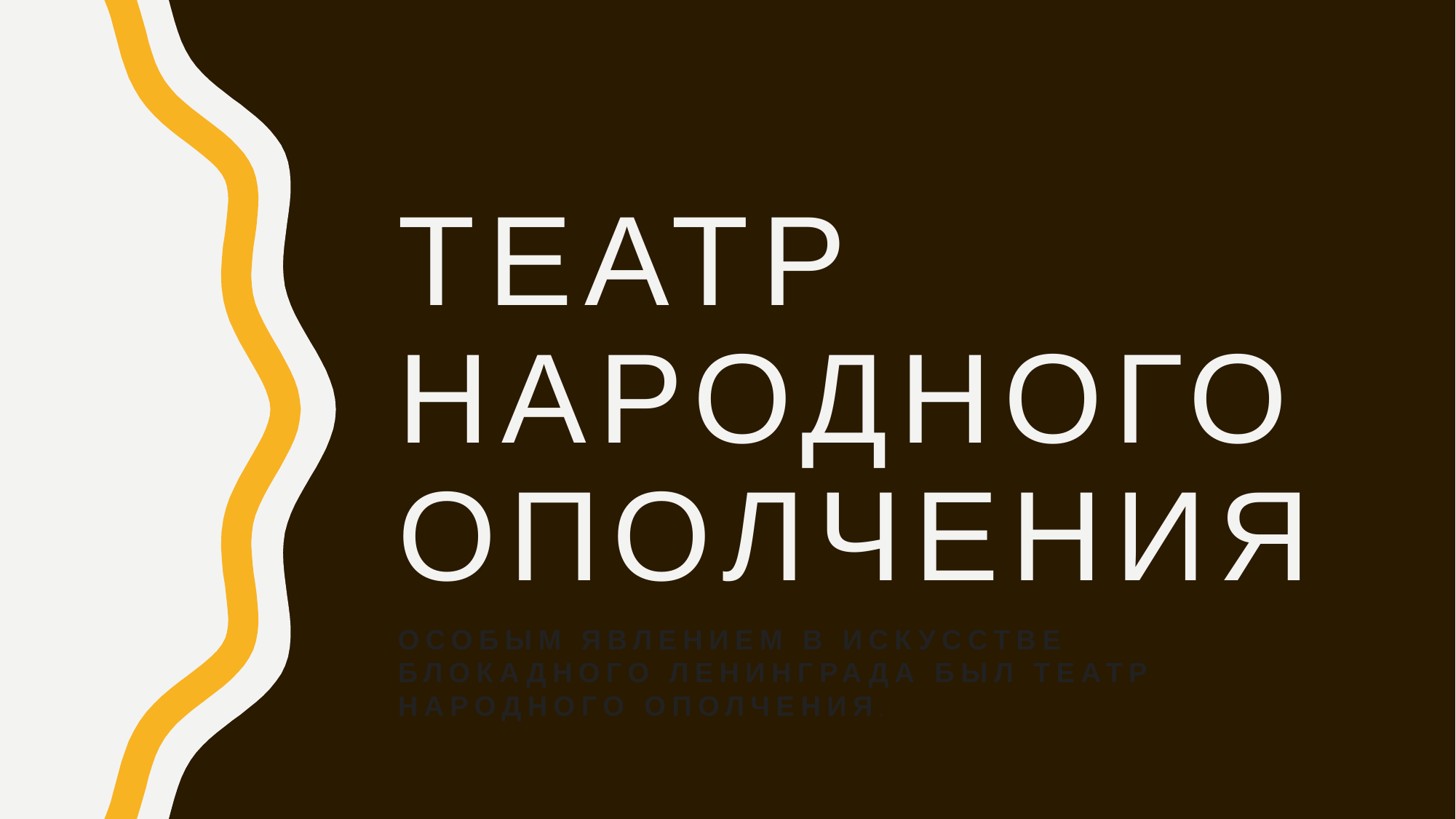

# Театр народного ополчения
Особым явлением в искусстве блокадного Ленинграда был театр народного ополчения.